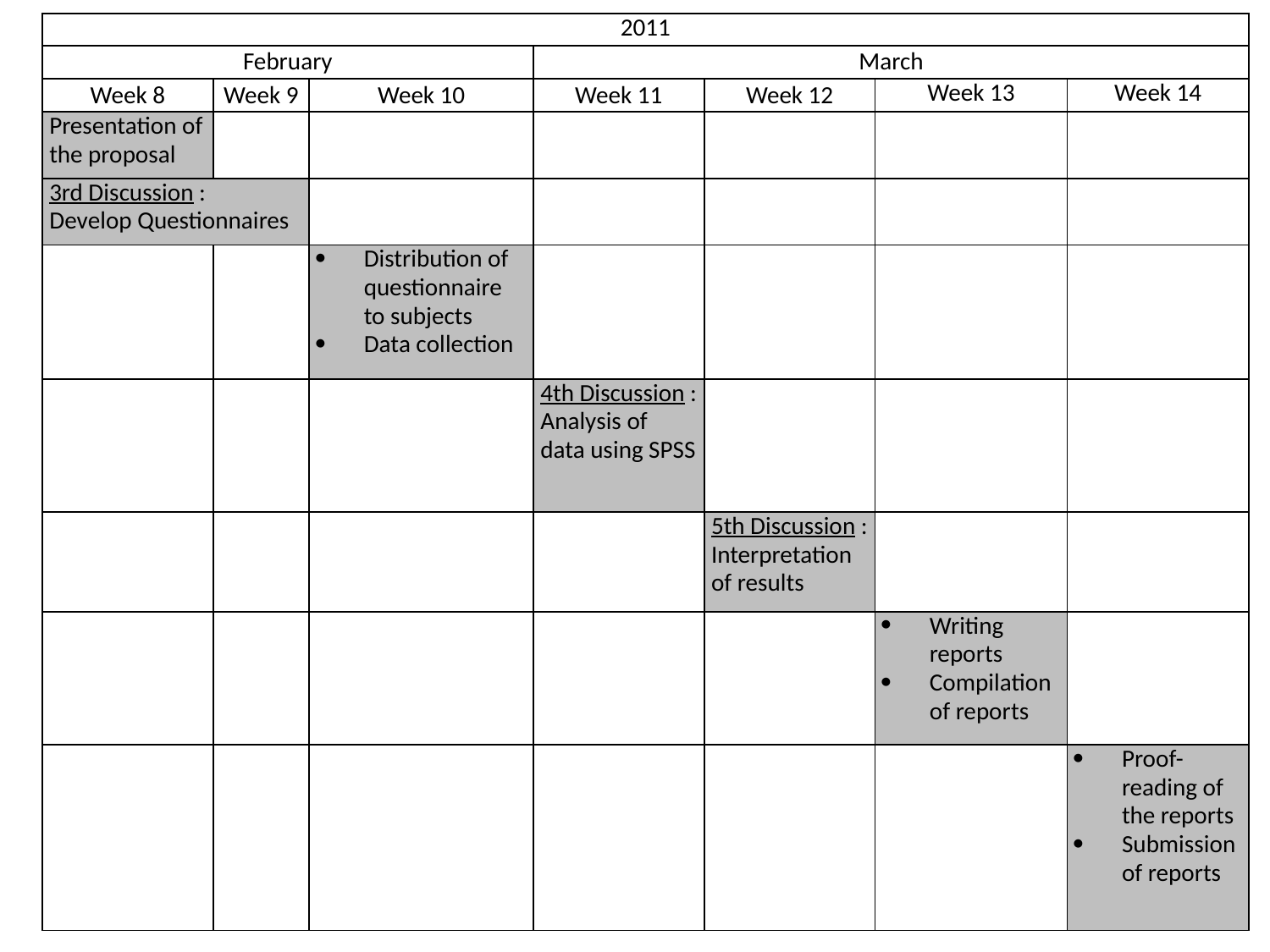

| 2011 |  |  |  |  |  |  |
| --- | --- | --- | --- | --- | --- | --- |
| February |  |  | March |  |  |  |
| Week 8 | Week 9 | Week 10 | Week 11 | Week 12 | Week 13 | Week 14 |
| Presentation of the proposal |  |  |  |  |  |  |
| 3rd Discussion : Develop Questionnaires |  |  |  |  |  |  |
|  |  | Distribution of questionnaire to subjects Data collection |  |  |  |  |
|  |  |  | 4th Discussion : Analysis of data using SPSS |  |  |  |
|  |  |  |  | 5th Discussion : Interpretation of results |  |  |
|  |  |  |  |  | Writing reports Compilation of reports |  |
|  |  |  |  |  |  | Proof-reading of the reports Submission of reports |